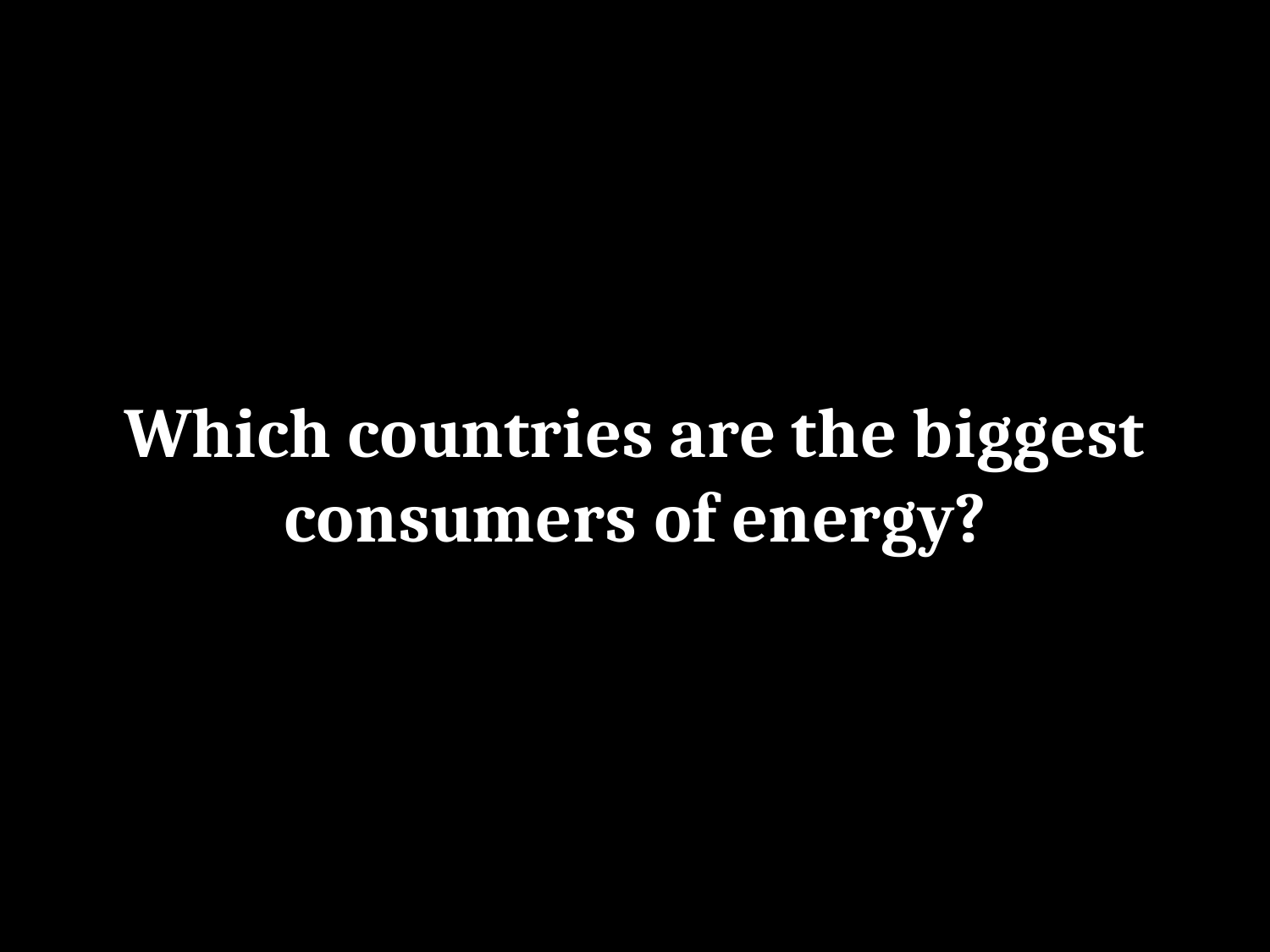

Which countries are the biggest consumers of energy?